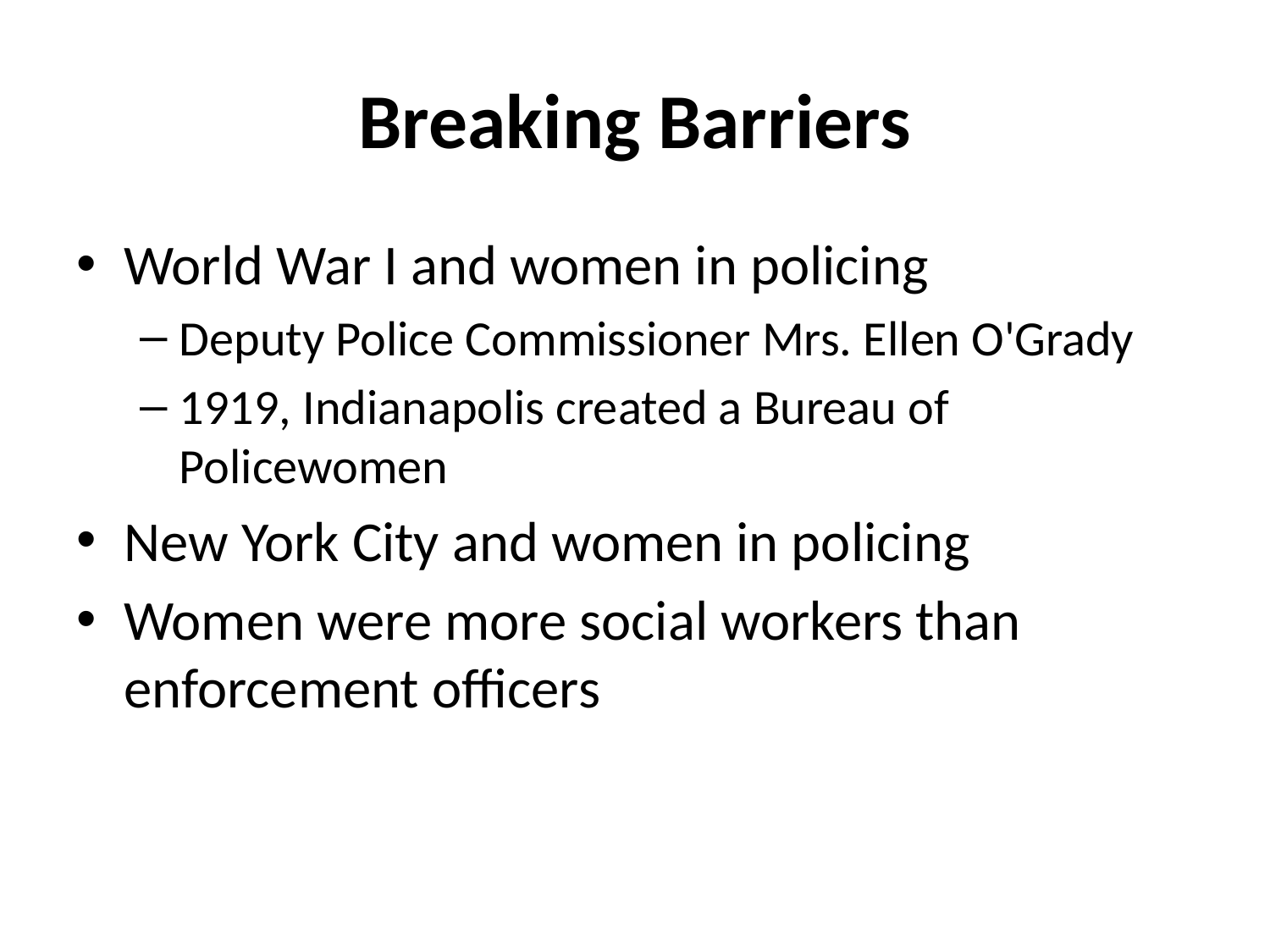

# Breaking Barriers
World War I and women in policing
Deputy Police Commissioner Mrs. Ellen O'Grady
1919, Indianapolis created a Bureau of Policewomen
New York City and women in policing
Women were more social workers than enforcement officers